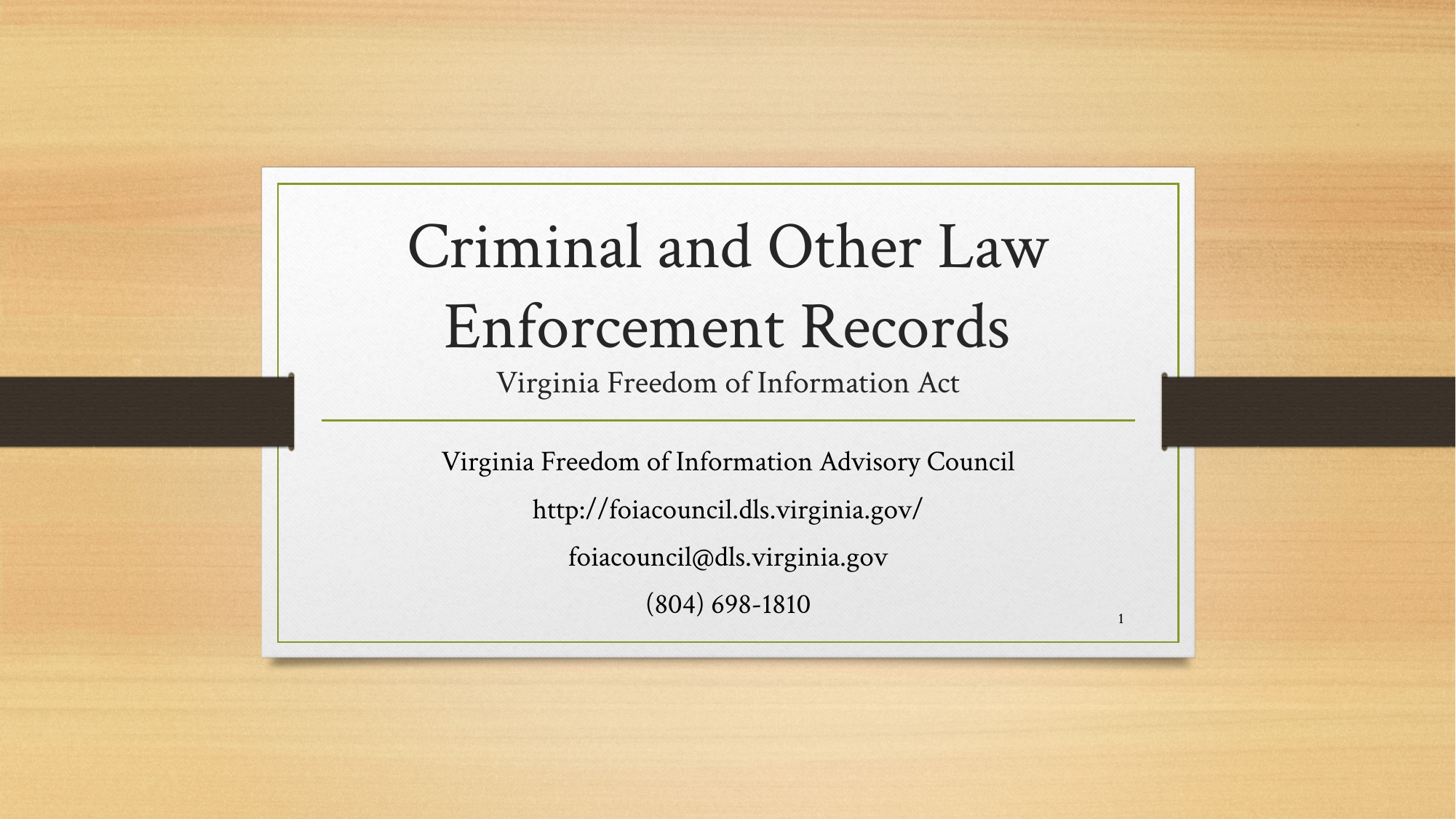

# Criminal and Other Law Enforcement Records Virginia Freedom of Information Act
Virginia Freedom of Information Advisory Council
http://foiacouncil.dls.virginia.gov/
foiacouncil@dls.virginia.gov
(804) 698-1810

1